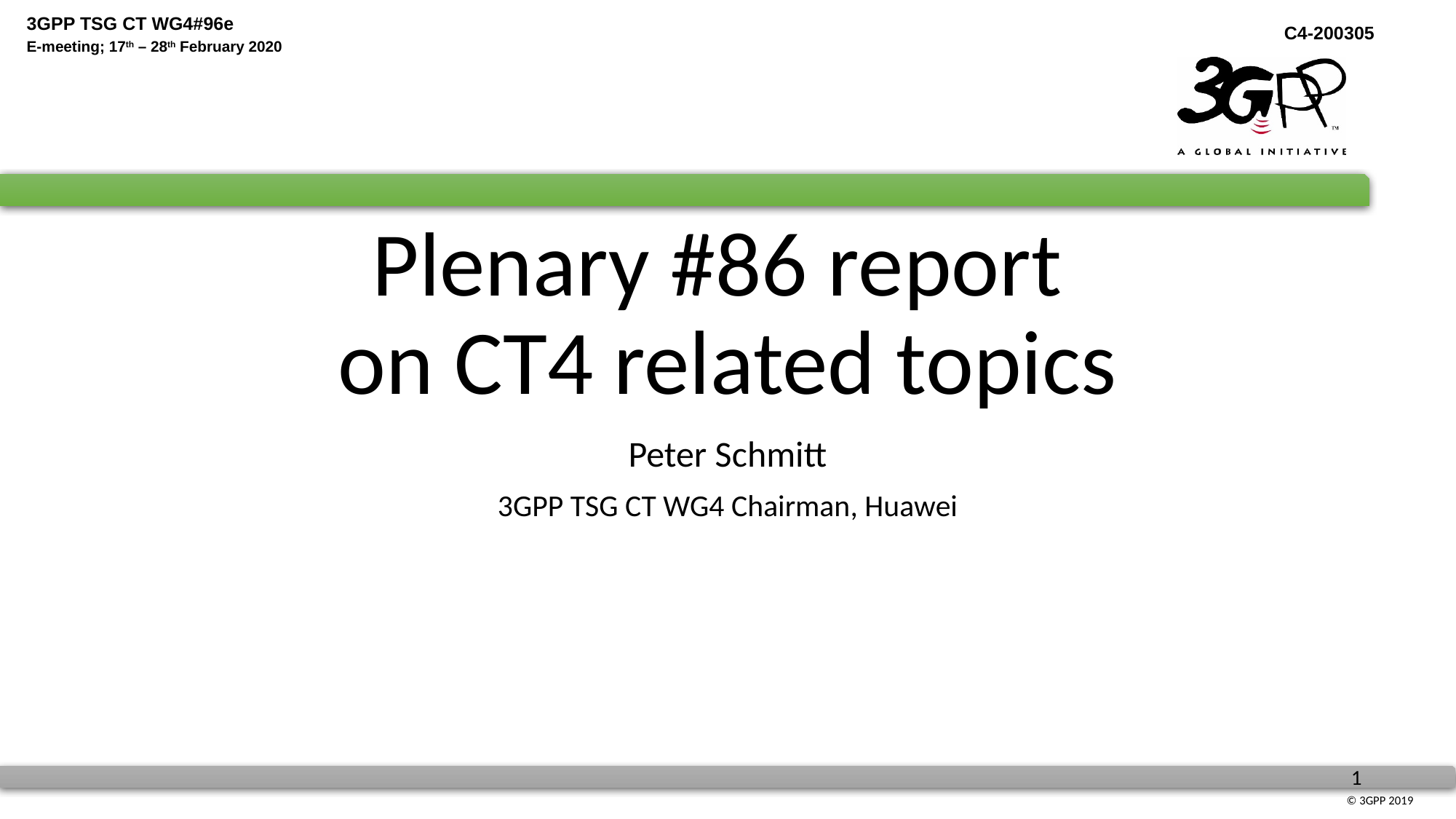

# Plenary #86 report on CT4 related topics
Peter Schmitt
3GPP TSG CT WG4 Chairman, Huawei